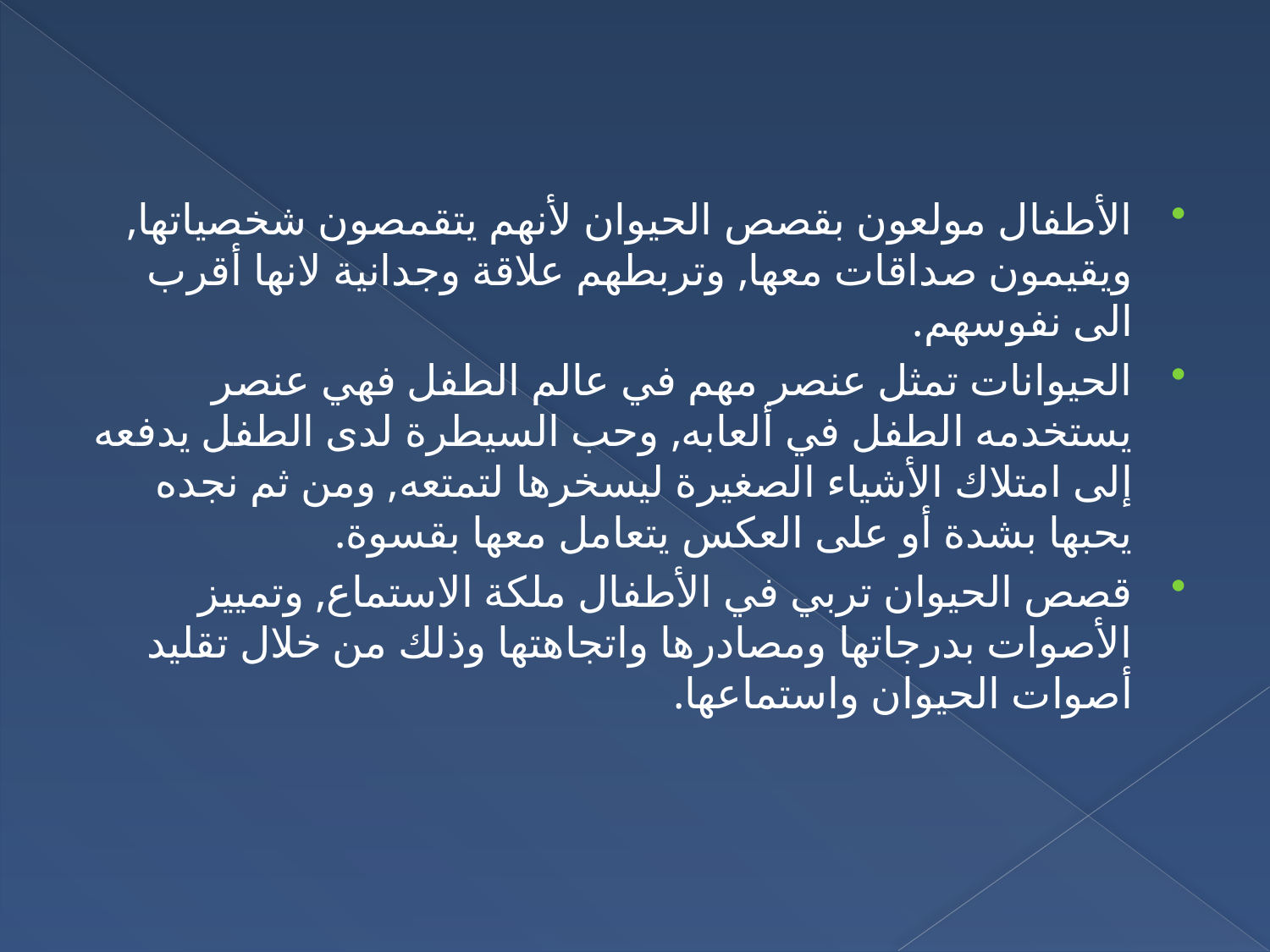

الأطفال مولعون بقصص الحيوان لأنهم يتقمصون شخصياتها, ويقيمون صداقات معها, وتربطهم علاقة وجدانية لانها أقرب الى نفوسهم.
الحيوانات تمثل عنصر مهم في عالم الطفل فهي عنصر يستخدمه الطفل في ألعابه, وحب السيطرة لدى الطفل يدفعه إلى امتلاك الأشياء الصغيرة ليسخرها لتمتعه, ومن ثم نجده يحبها بشدة أو على العكس يتعامل معها بقسوة.
قصص الحيوان تربي في الأطفال ملكة الاستماع, وتمييز الأصوات بدرجاتها ومصادرها واتجاهتها وذلك من خلال تقليد أصوات الحيوان واستماعها.